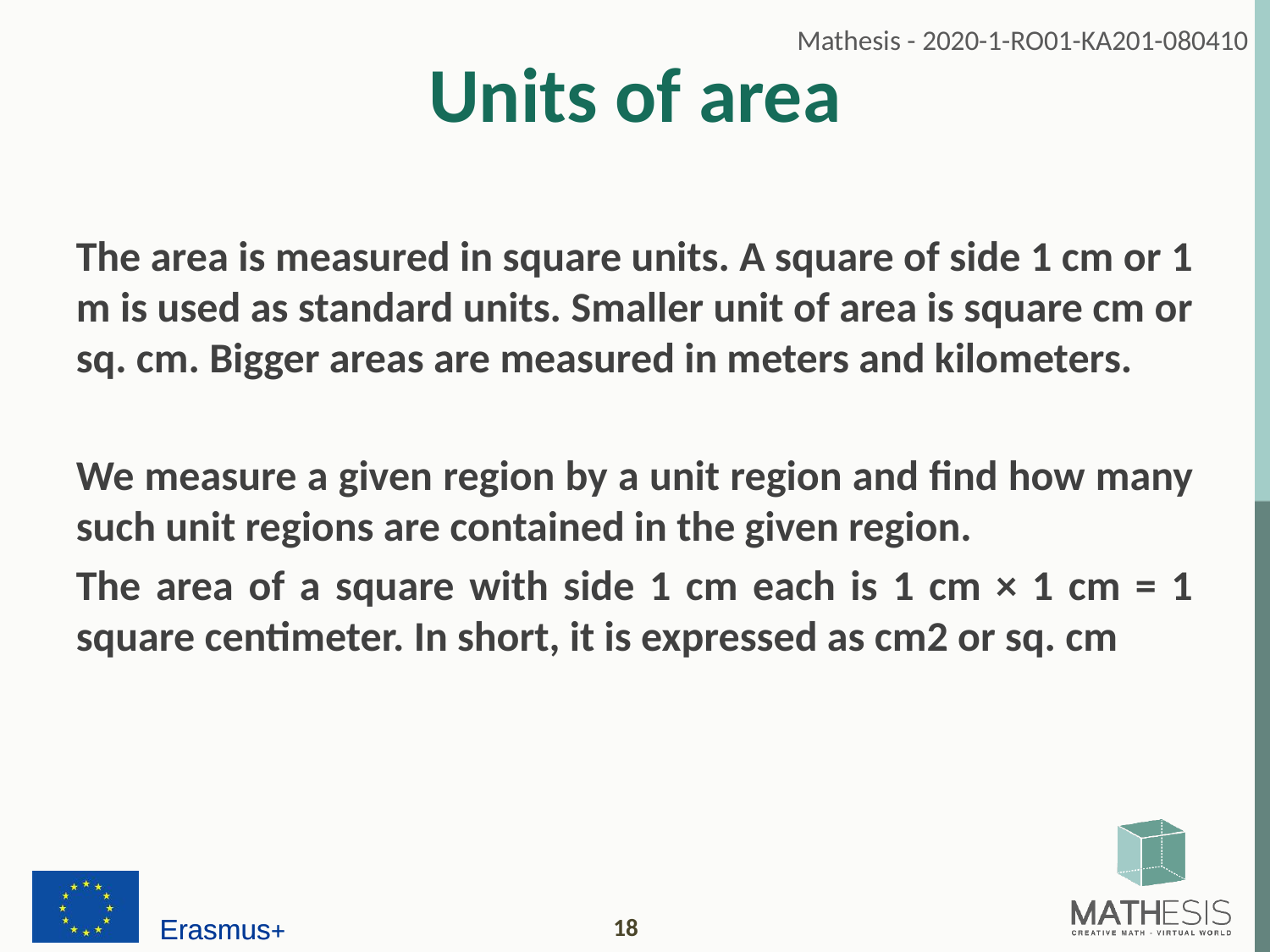

# Units of area
The area is measured in square units. A square of side 1 cm or 1 m is used as standard units. Smaller unit of area is square cm or sq. cm. Bigger areas are measured in meters and kilometers.

We measure a given region by a unit region and find how many such unit regions are contained in the given region.
The area of a square with side 1 cm each is 1 cm × 1 cm = 1 square centimeter. In short, it is expressed as cm2 or sq. cm